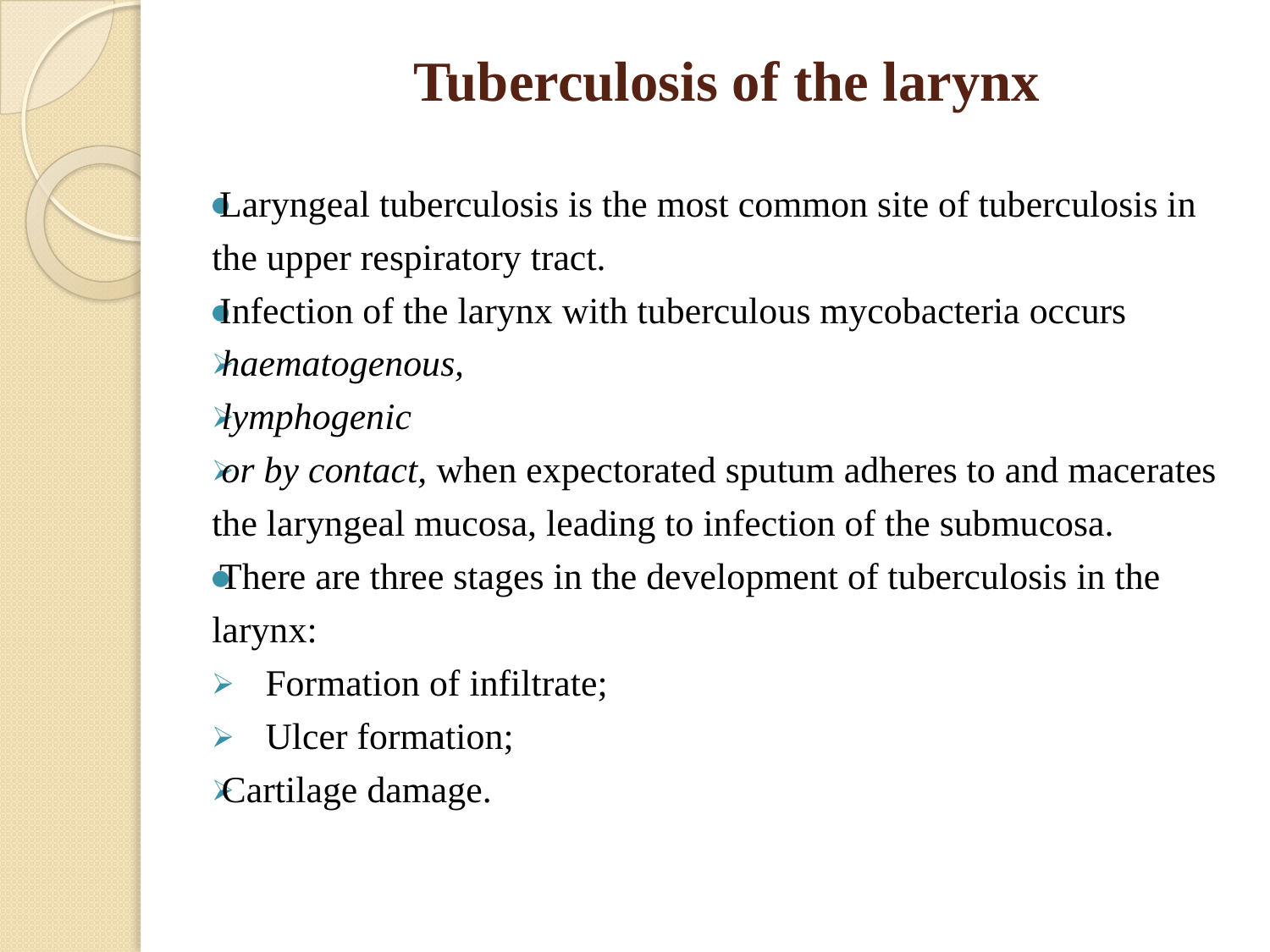

# Tuberculosis of the larynx

Laryngeal tuberculosis is the most common site of tuberculosis in the upper respiratory tract.
Infection of the larynx with tuberculous mycobacteria occurs
haematogenous,
lymphogenic
or by contact, when expectorated sputum adheres to and macerates the laryngeal mucosa, leading to infection of the submucosa.
There are three stages in the development of tuberculosis in the larynx:
Formation of infiltrate;
Ulcer formation;
Cartilage damage.